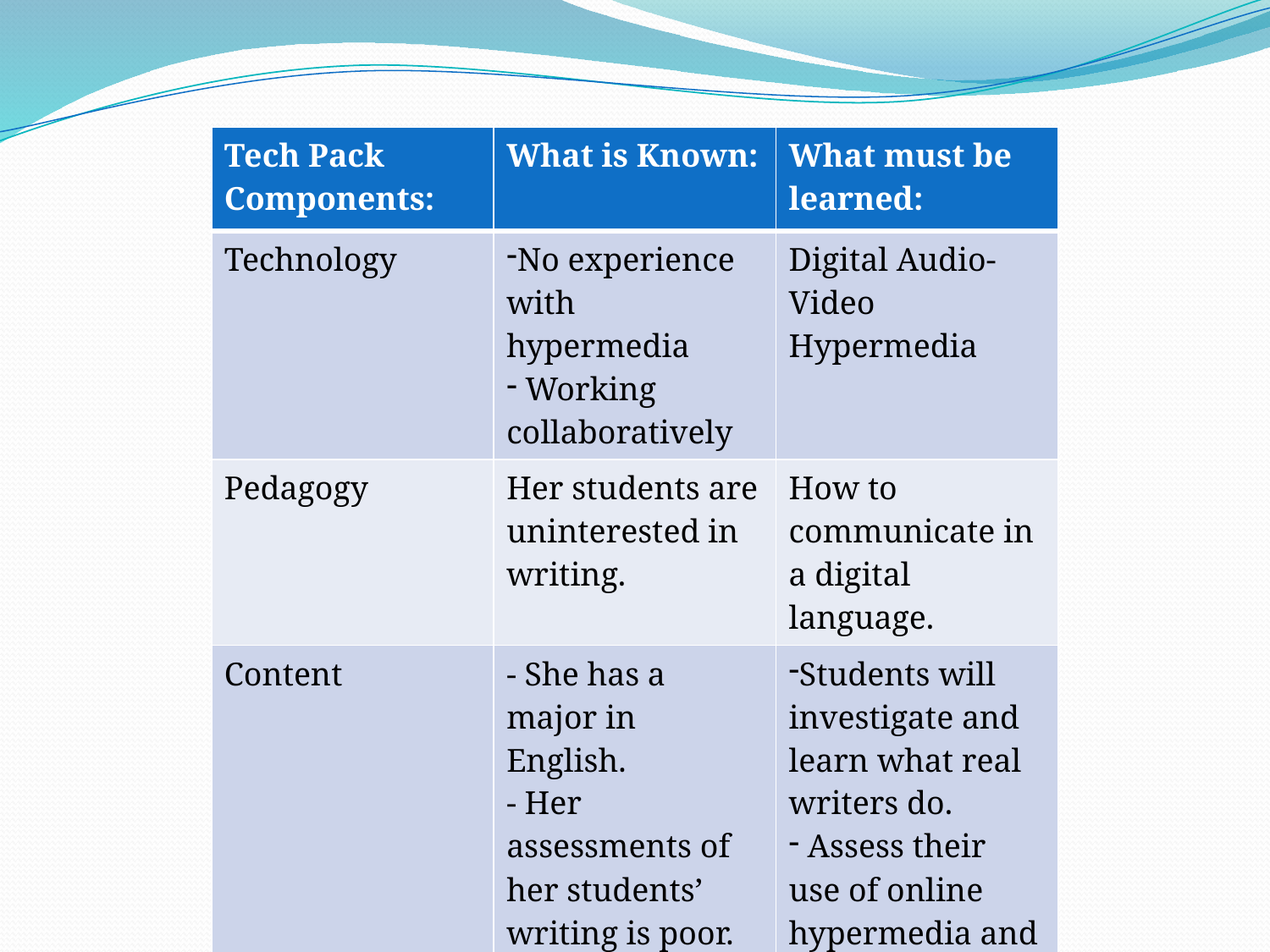

| Tech Pack Components: | What is Known: | What must be learned: |
| --- | --- | --- |
| Technology | No experience with hypermedia Working collaboratively | Digital Audio-Video Hypermedia |
| Pedagogy | Her students are uninterested in writing. | How to communicate in a digital language. |
| Content | - She has a major in English. - Her assessments of her students’ writing is poor. | Students will investigate and learn what real writers do. Assess their use of online hypermedia and their writing skills |